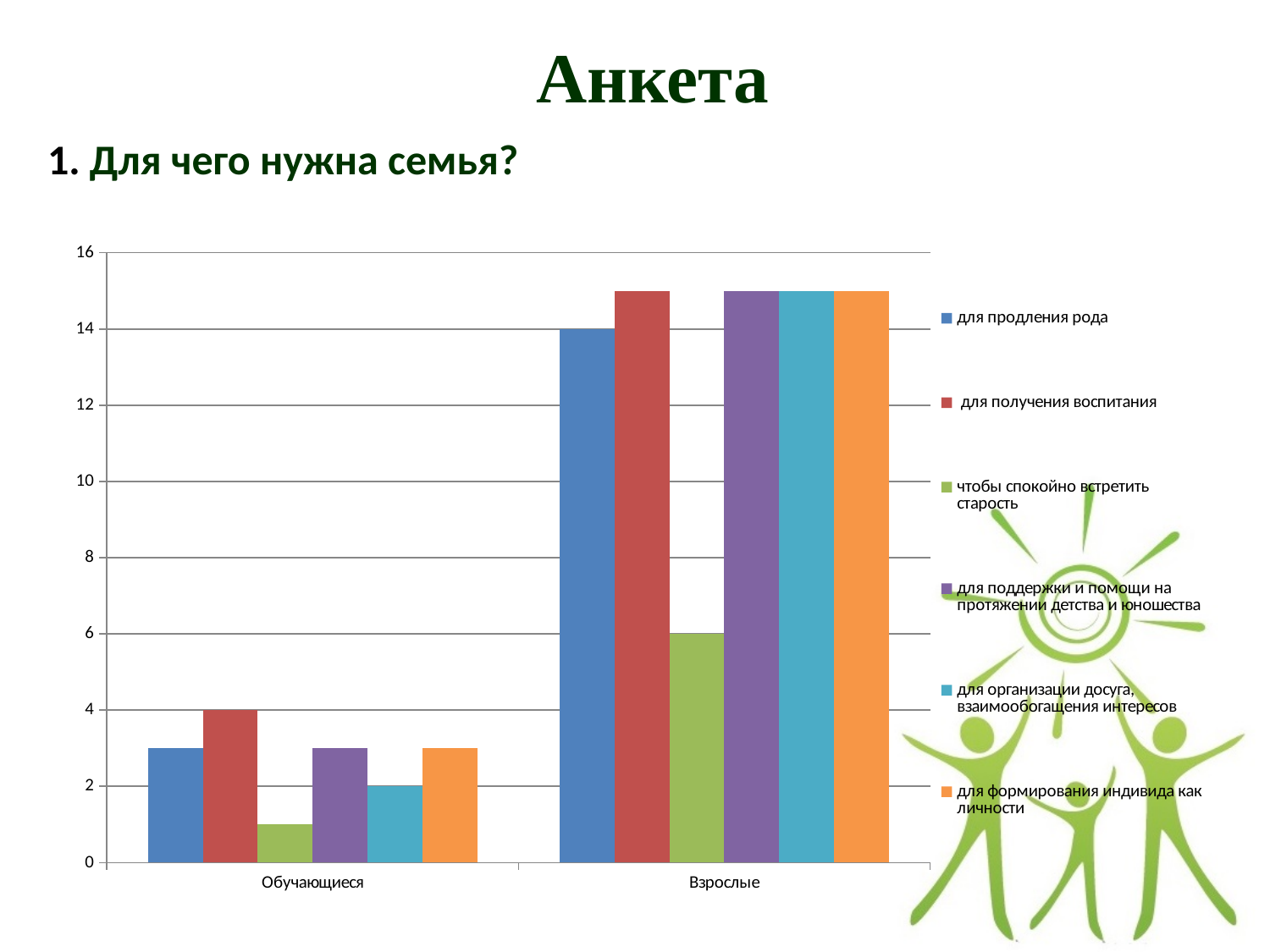

Анкета
1. Для чего нужна семья?

### Chart

| Category | для продления рода |  для получения воспитания | чтобы спокойно встретить старость | для поддержки и помощи на протяжении детства и юношества | для организации досуга, взаимообогащения интересов | для формирования индивида как личности |
|---|---|---|---|---|---|---|
| Обучающиеся | 3.0 | 4.0 | 1.0 | 3.0 | 2.0 | 3.0 |
| Взрослые | 14.0 | 15.0 | 6.0 | 15.0 | 15.0 | 15.0 |